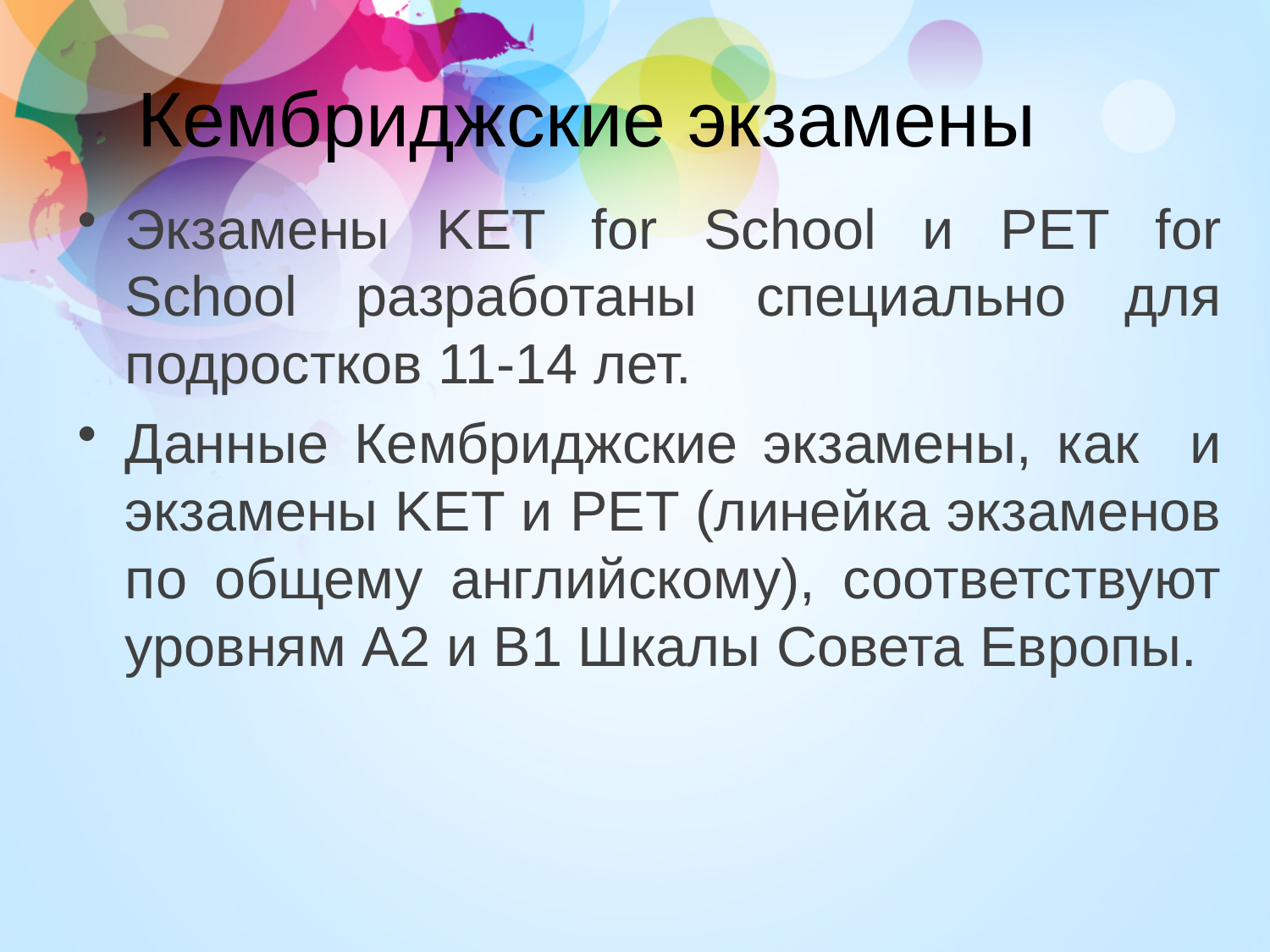

# Кембриджские экзамены
Экзамены KET for School и PET for School разработаны специально для подростков 11-14 лет.
Данные Кембриджские экзамены, как  и экзамены KET и PET (линейка экзаменов по общему английскому), соответствуют уровням A2 и B1 Шкалы Совета Европы.